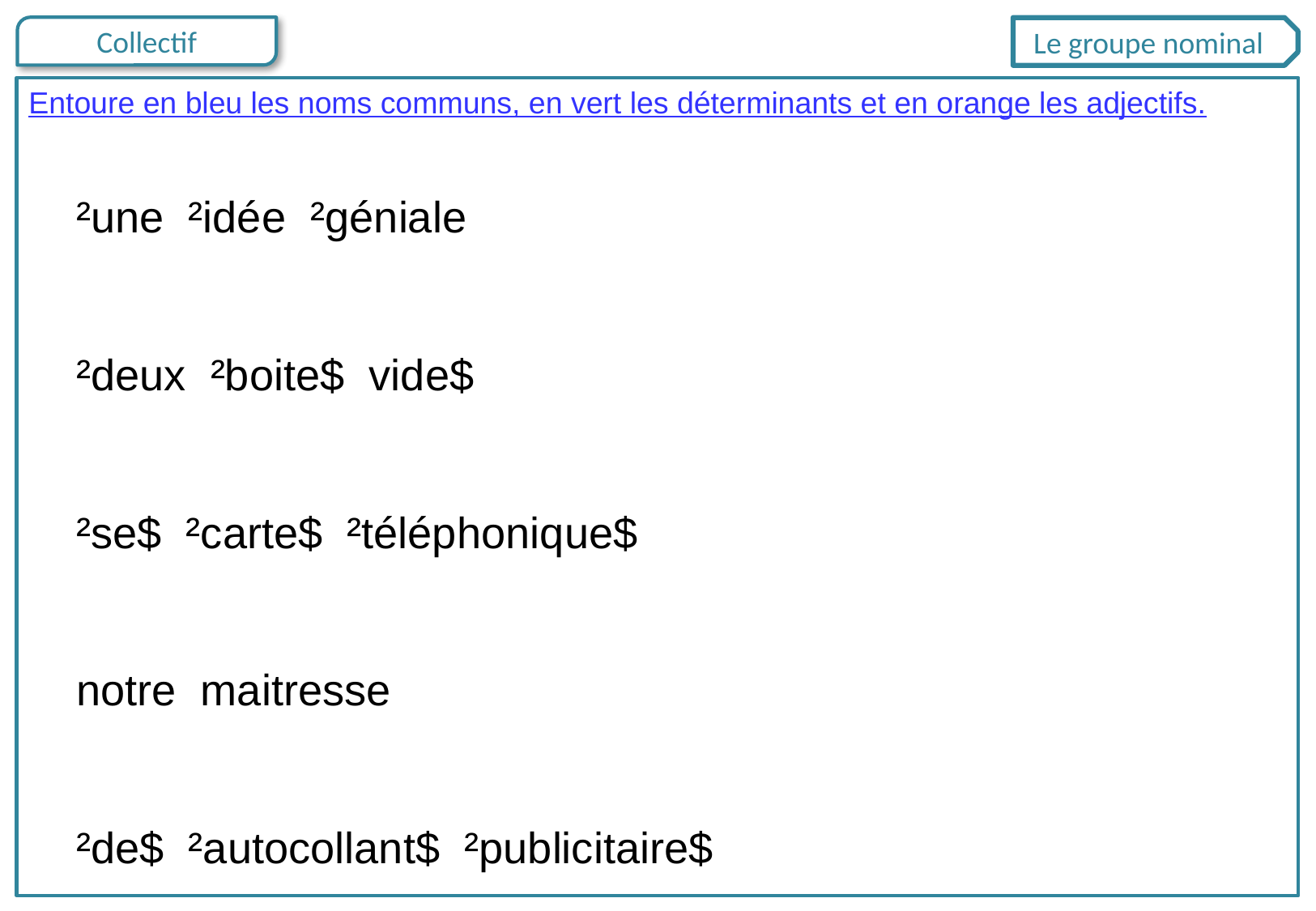

Le groupe nominal
²une  ²idée  ²géniale
²deux  ²boite$  vide$
²se$  ²carte$  ²téléphonique$
notre  maitresse
²de$  ²autocollant$  ²publicitaire$
Entoure en bleu les noms communs, en vert les déterminants et en orange les adjectifs.